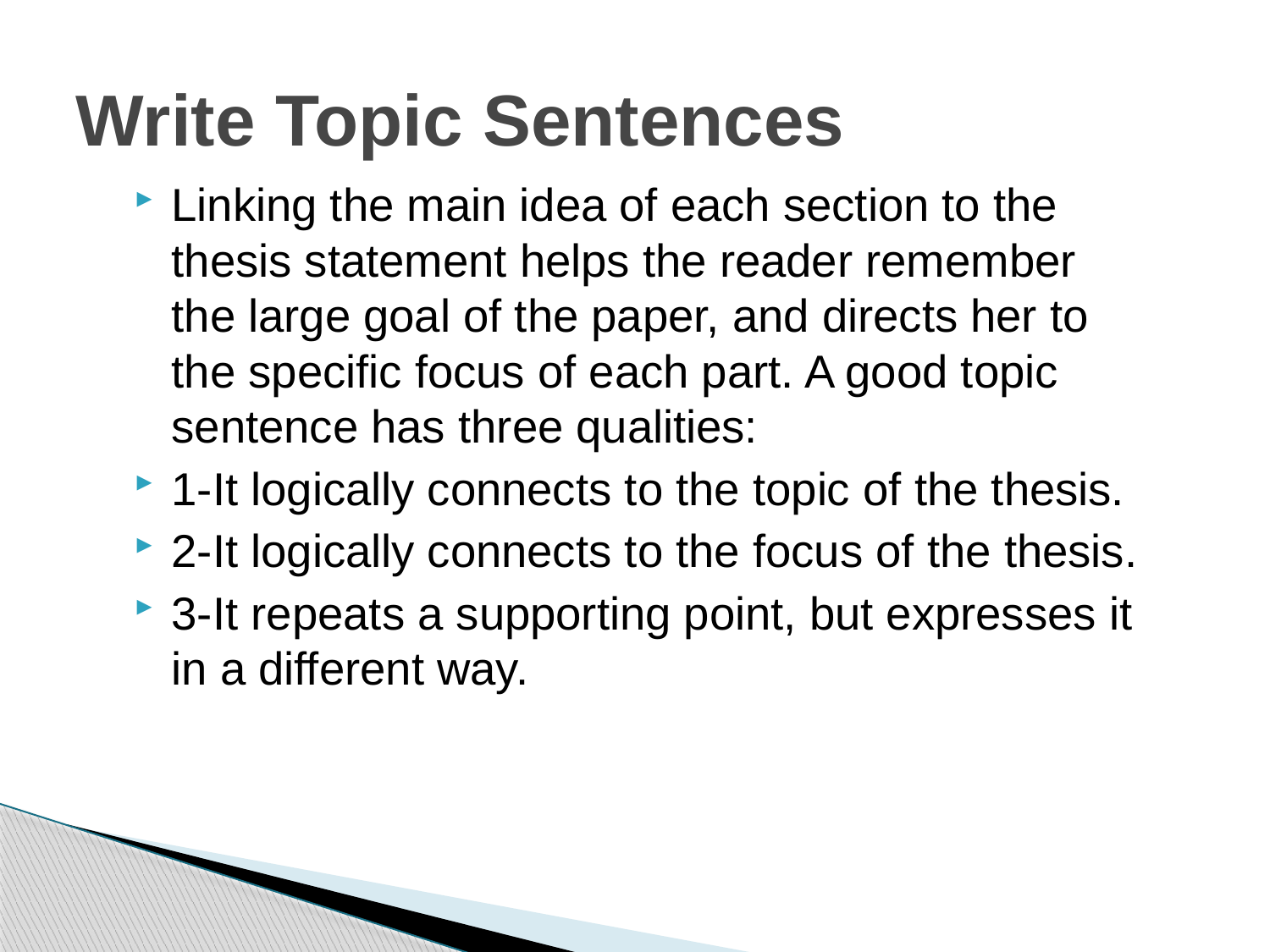

# Write Topic Sentences
Linking the main idea of each section to the thesis statement helps the reader remember the large goal of the paper, and directs her to the specific focus of each part. A good topic sentence has three qualities:
1-It logically connects to the topic of the thesis.
2-It logically connects to the focus of the thesis.
3-It repeats a supporting point, but expresses it in a different way.